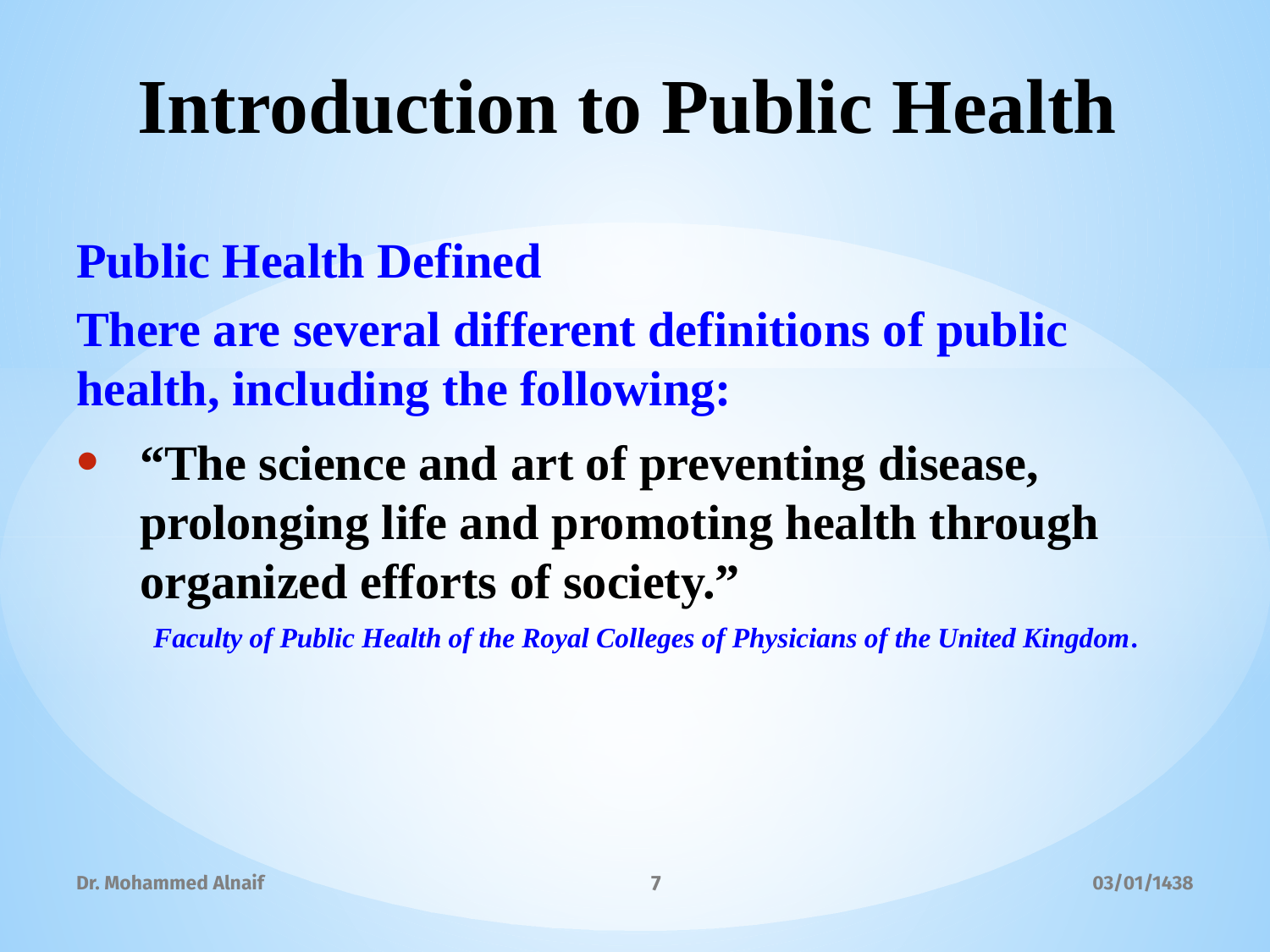

# Introduction to Public Health
Public Health Defined
There are several different definitions of public health, including the following:
“The science and art of preventing disease, prolonging life and promoting health through organized efforts of society.”
Faculty of Public Health of the Royal Colleges of Physicians of the United Kingdom.
Dr. Mohammed Alnaif
7
03/01/1438